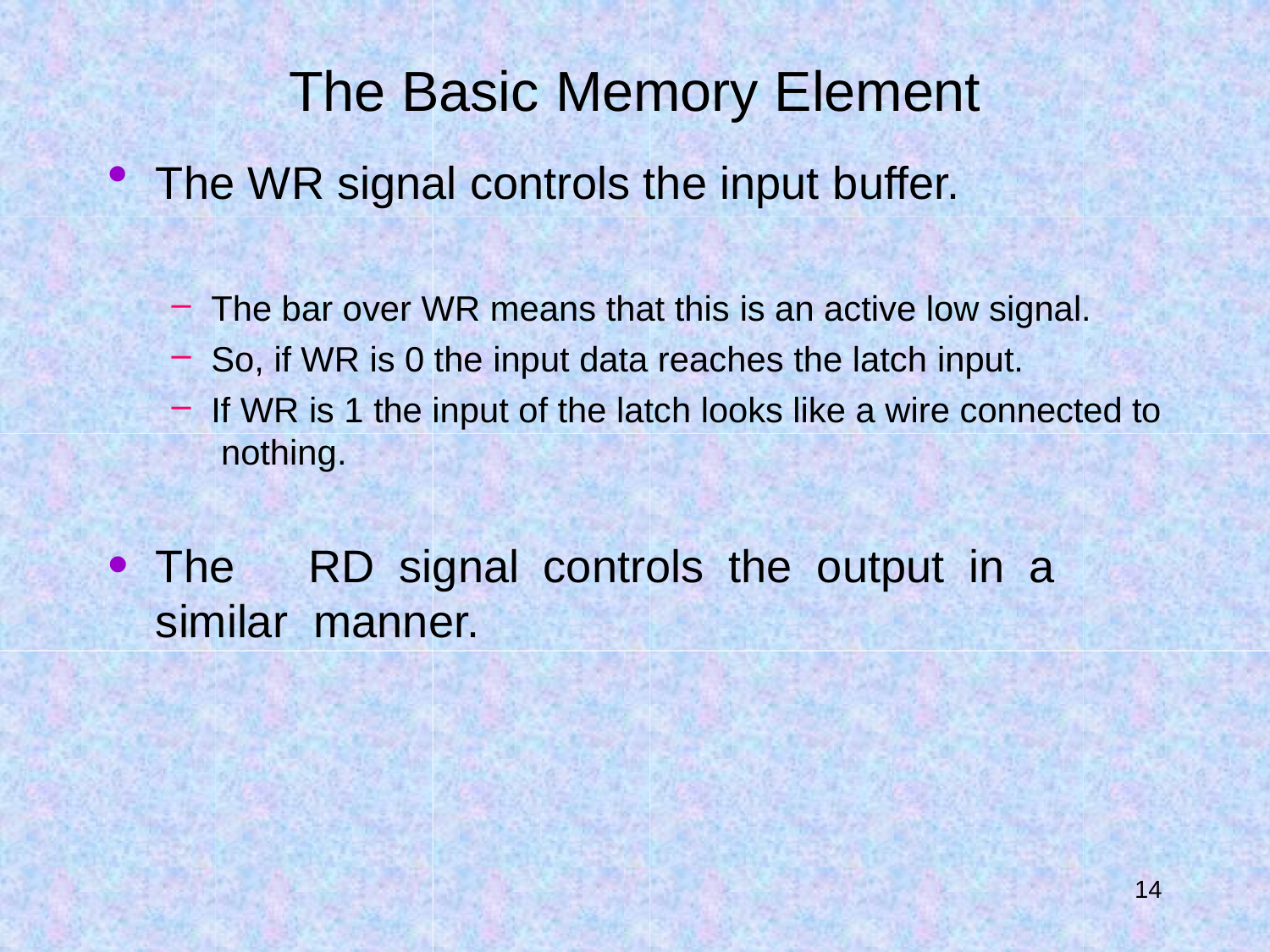

# The Basic Memory Element
The WR signal controls the input buffer.

The bar over WR means that this is an active low signal.
So, if WR is 0 the input data reaches the latch input.
If WR is 1 the input of the latch looks like a wire connected to  nothing.

The	RD	signal	controls	the	output	in	a	similar  manner.
14